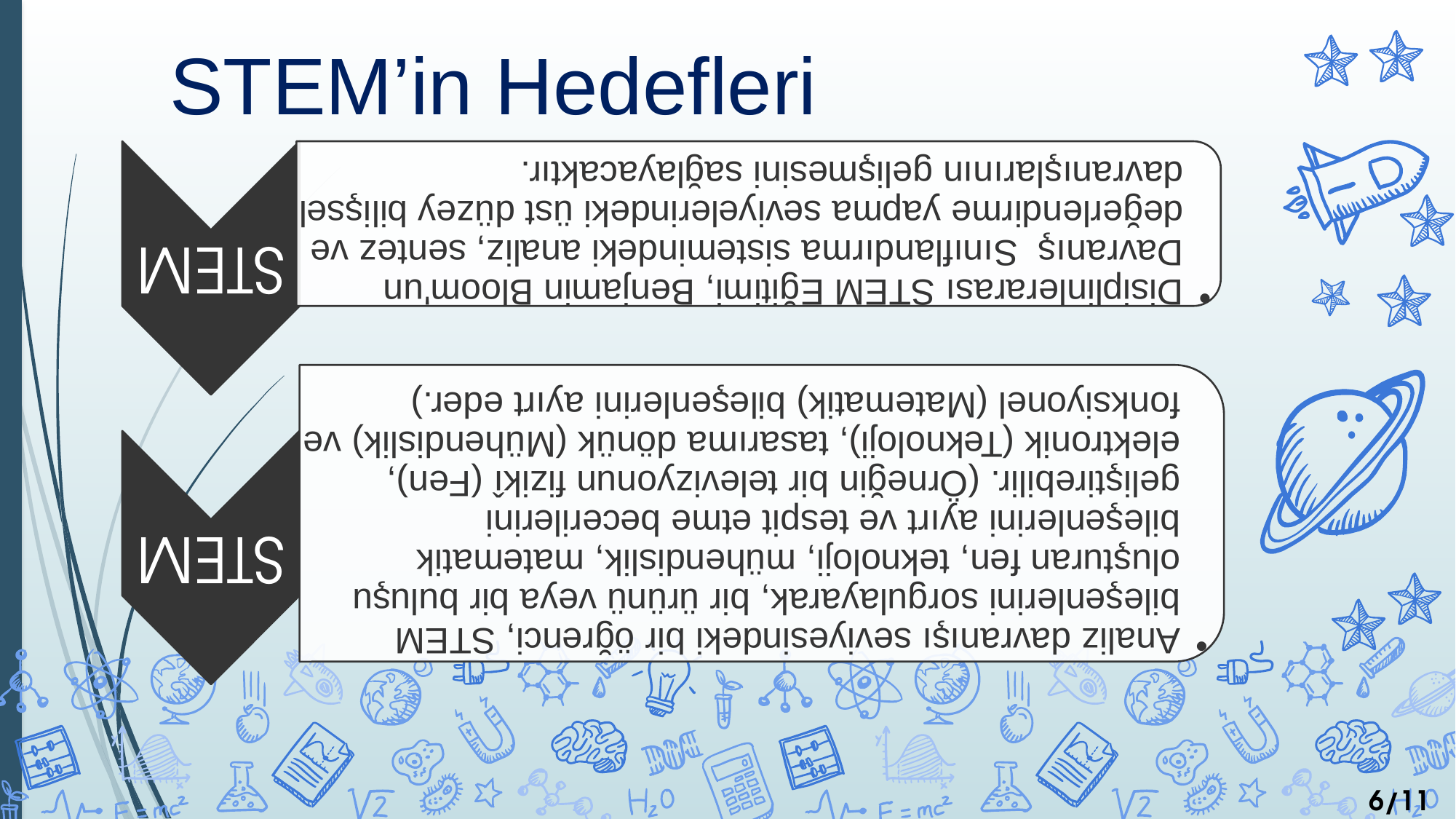

STEM’in Hedefleri

STEM
Disiplinlerarası STEM Eğitimi, Benjamin Bloom'un Davranış  Sınıflandırma sistemindeki analiz, sentez ve değerlendirme yapma seviyelerindeki üst düzey bilişsel davranışlarının gelişmesini sağlayacaktır.
STEM
Analiz davranışı seviyesindeki bir öğrenci, STEM bileşenlerini sorgulayarak, bir ürünü veya bir buluşu oluşturan fen, teknoloji, mühendislik, matematik bileşenlerini ayırt ve tespit etme becerilerini geliştirebilir. (Örneğin bir televizyonun fizikî (Fen), elektronik (Teknoloji), tasarıma dönük (Mühendislik) ve fonksiyonel (Matematik) bileşenlerini ayırt eder.)

6/11